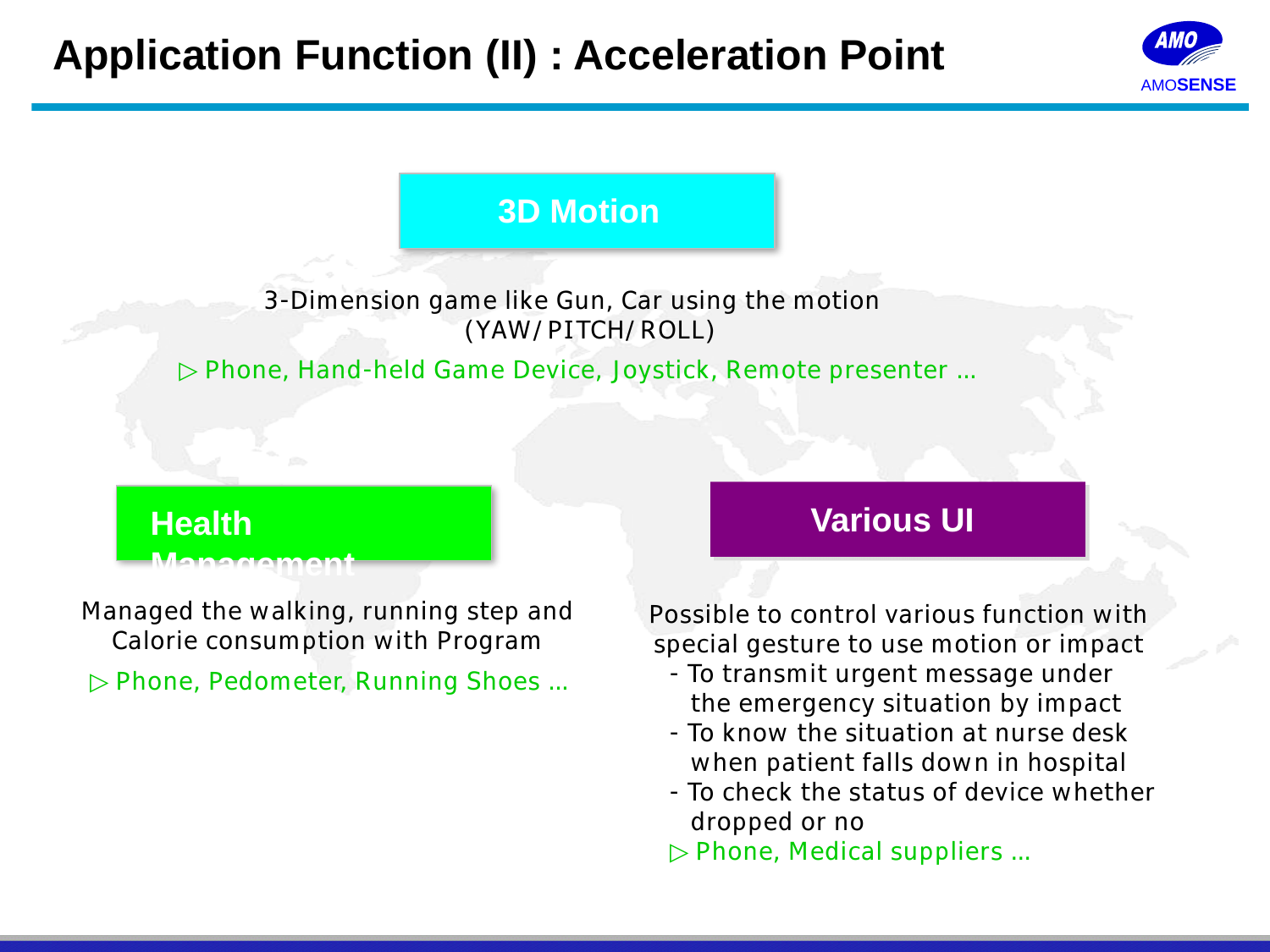

Application Function (II) : Acceleration Point

  3D Motion
3-Dimension game like Gun, Car using the motion
    (YAW/PITCH/ROLL)
 ▷ Phone, Hand-held Game Device, Joystick, Remote presenter …

Various UI
Health Management
Managed the walking, running step and Calorie consumption with Program
 ▷ Phone, Pedometer, Running Shoes …
Possible to control various function with special gesture to use motion or impact
      - To transmit urgent message under
         the emergency situation by impact
      - To know the situation at nurse desk
         when patient falls down in hospital
      - To check the status of device whether
         dropped or no
      ▷ Phone, Medical suppliers …